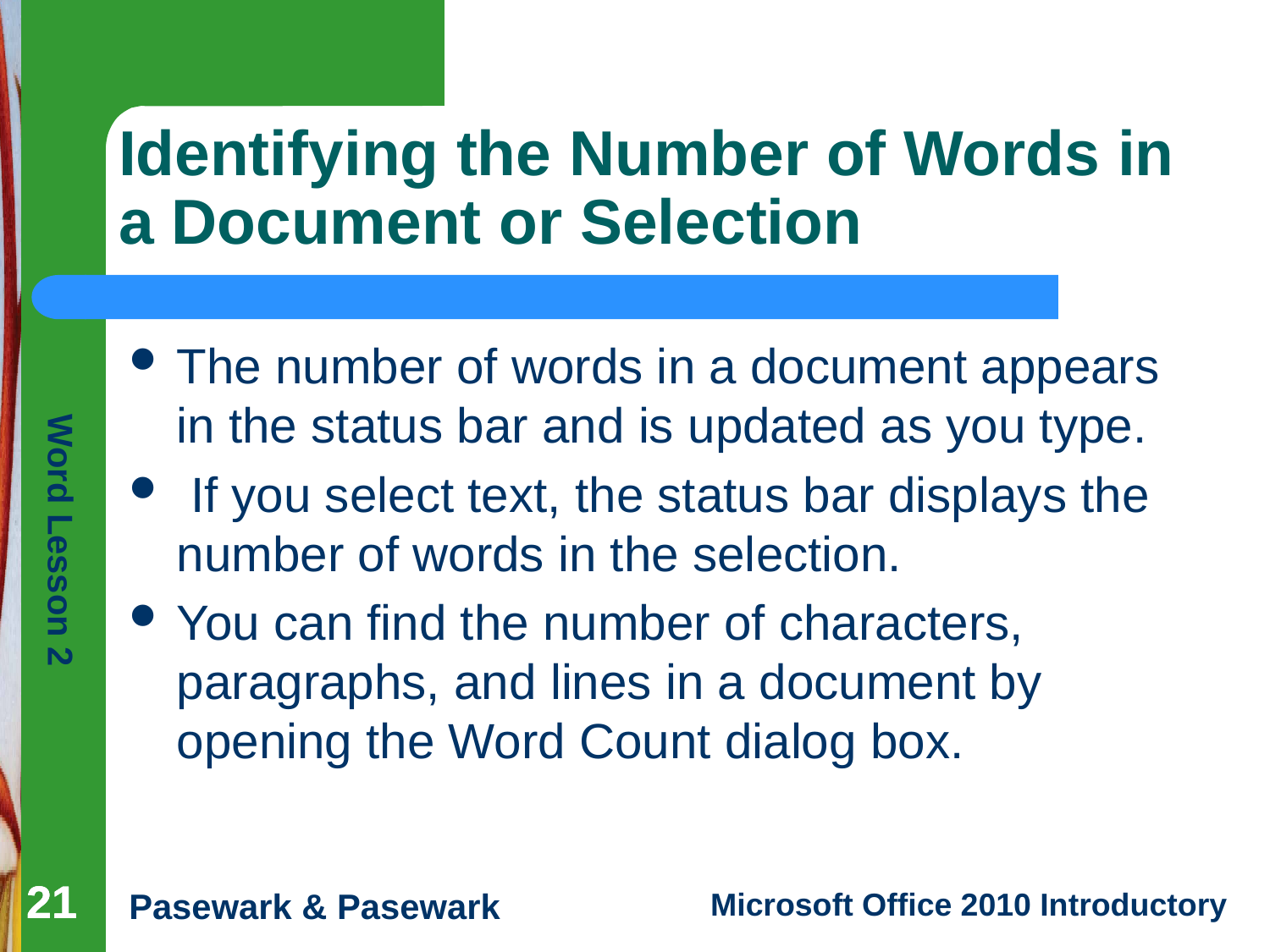

# Identifying the Number of Words in a Document or Selection
The number of words in a document appears in the status bar and is updated as you type.
 If you select text, the status bar displays the number of words in the selection.
You can find the number of characters, paragraphs, and lines in a document by opening the Word Count dialog box.
21
21
21